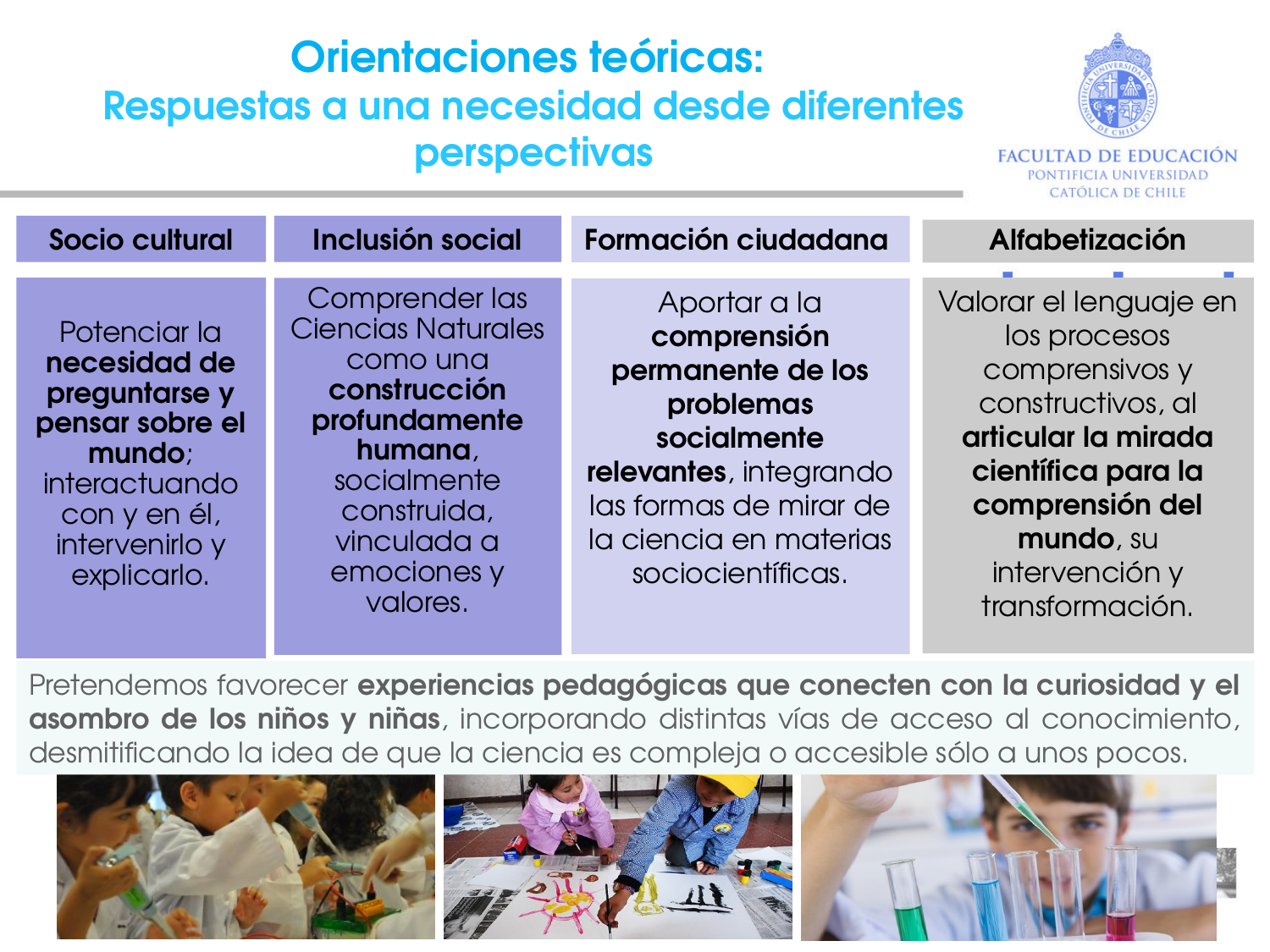

# Orientaciones teóricas: Respuestas a una necesidad desde diferentes perspectivas
Socio cultural
Inclusión social
Formación ciudadana
Alfabetización

Potenciar la necesidad de preguntarse y pensar sobre el mundo; interactuando con y en él, intervenirlo y explicarlo.

Valorar el lenguaje en los procesos comprensivos y constructivos, al articular la mirada científica para la comprensión del mundo, su intervención y transformación.

Comprender las Ciencias Naturales como una construcción profundamente humana, socialmente construida, vinculada a emociones y valores.

Aportar a la comprensión permanente de los problemas socialmente relevantes, integrando las formas de mirar de la ciencia en materias sociocientíficas.

Pretendemos favorecer experiencias pedagógicas que conecten con la curiosidad y el asombro de los niños y niñas, incorporando distintas vías de acceso al conocimiento, desmitificando la idea de que la ciencia es compleja o accesible sólo a unos pocos.